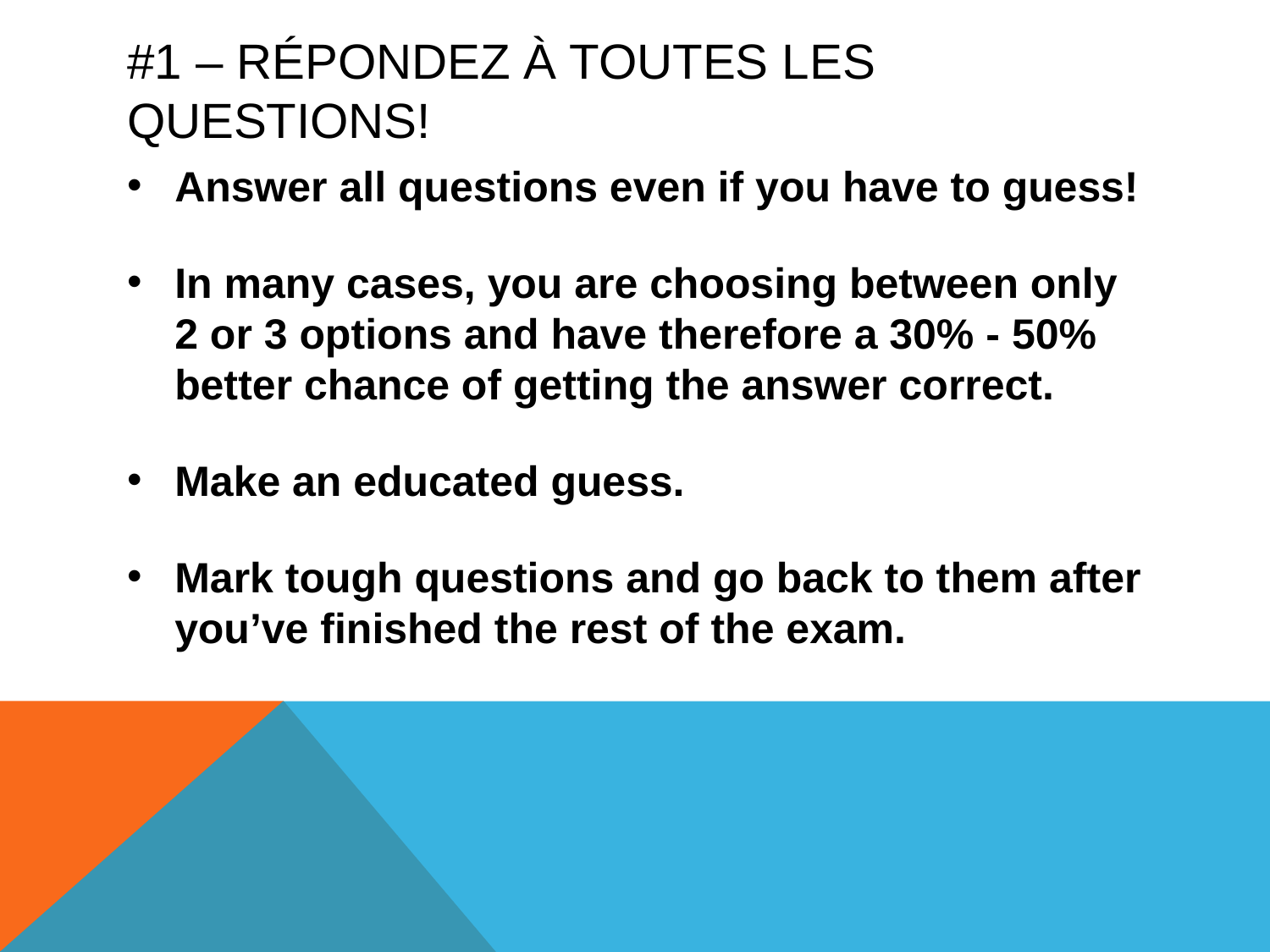

# #1 – Répondez à toutes les questionS!
Answer all questions even if you have to guess!
In many cases, you are choosing between only 2 or 3 options and have therefore a 30% - 50% better chance of getting the answer correct.
Make an educated guess.
Mark tough questions and go back to them after you’ve finished the rest of the exam.